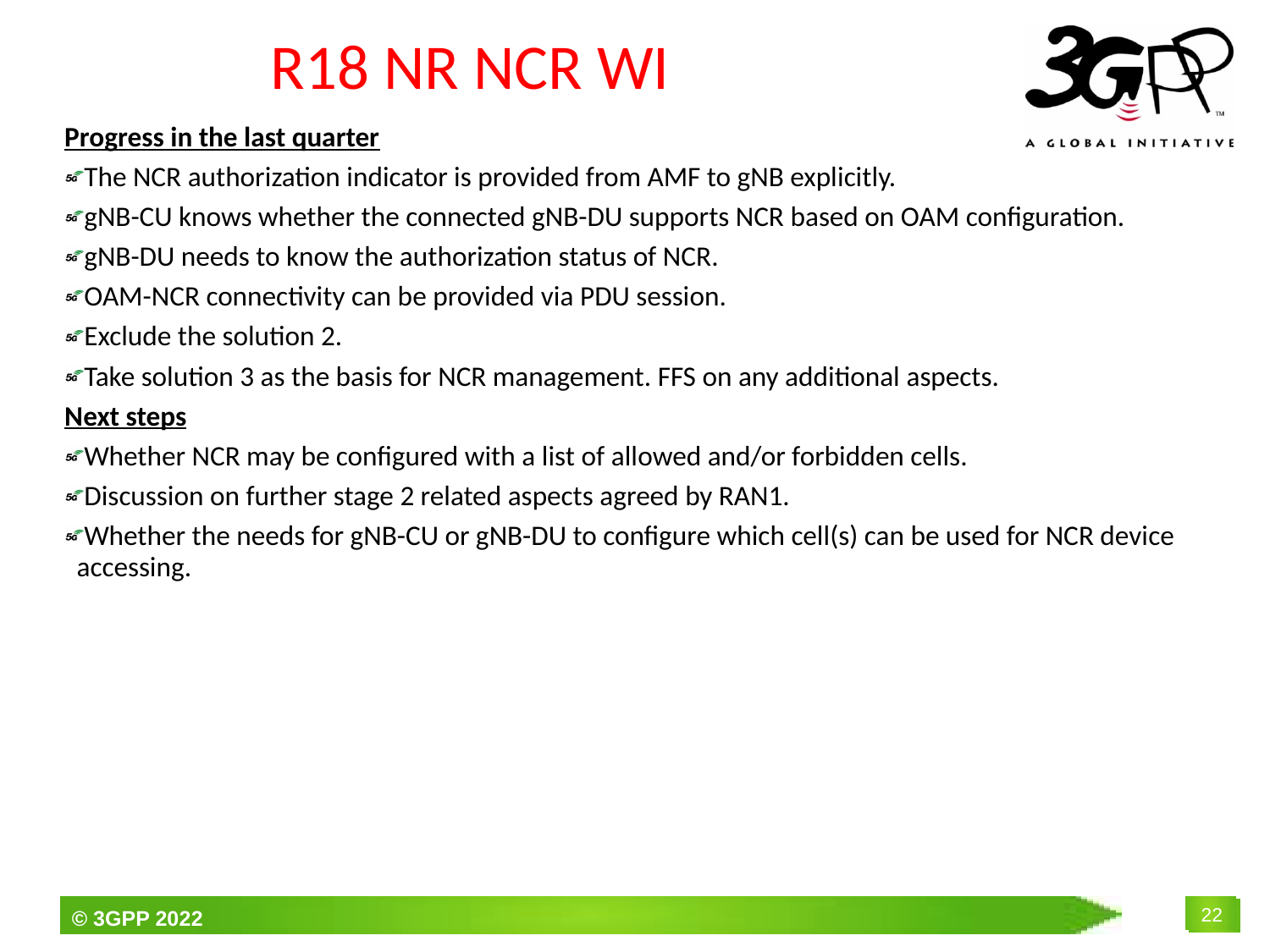

# R18 NR NCR WI
Progress in the last quarter
The NCR authorization indicator is provided from AMF to gNB explicitly.
gNB-CU knows whether the connected gNB-DU supports NCR based on OAM configuration.
gNB-DU needs to know the authorization status of NCR.
OAM-NCR connectivity can be provided via PDU session.
Exclude the solution 2.
Take solution 3 as the basis for NCR management. FFS on any additional aspects.
Next steps
Whether NCR may be configured with a list of allowed and/or forbidden cells.
Discussion on further stage 2 related aspects agreed by RAN1.
Whether the needs for gNB-CU or gNB-DU to configure which cell(s) can be used for NCR device accessing.

22